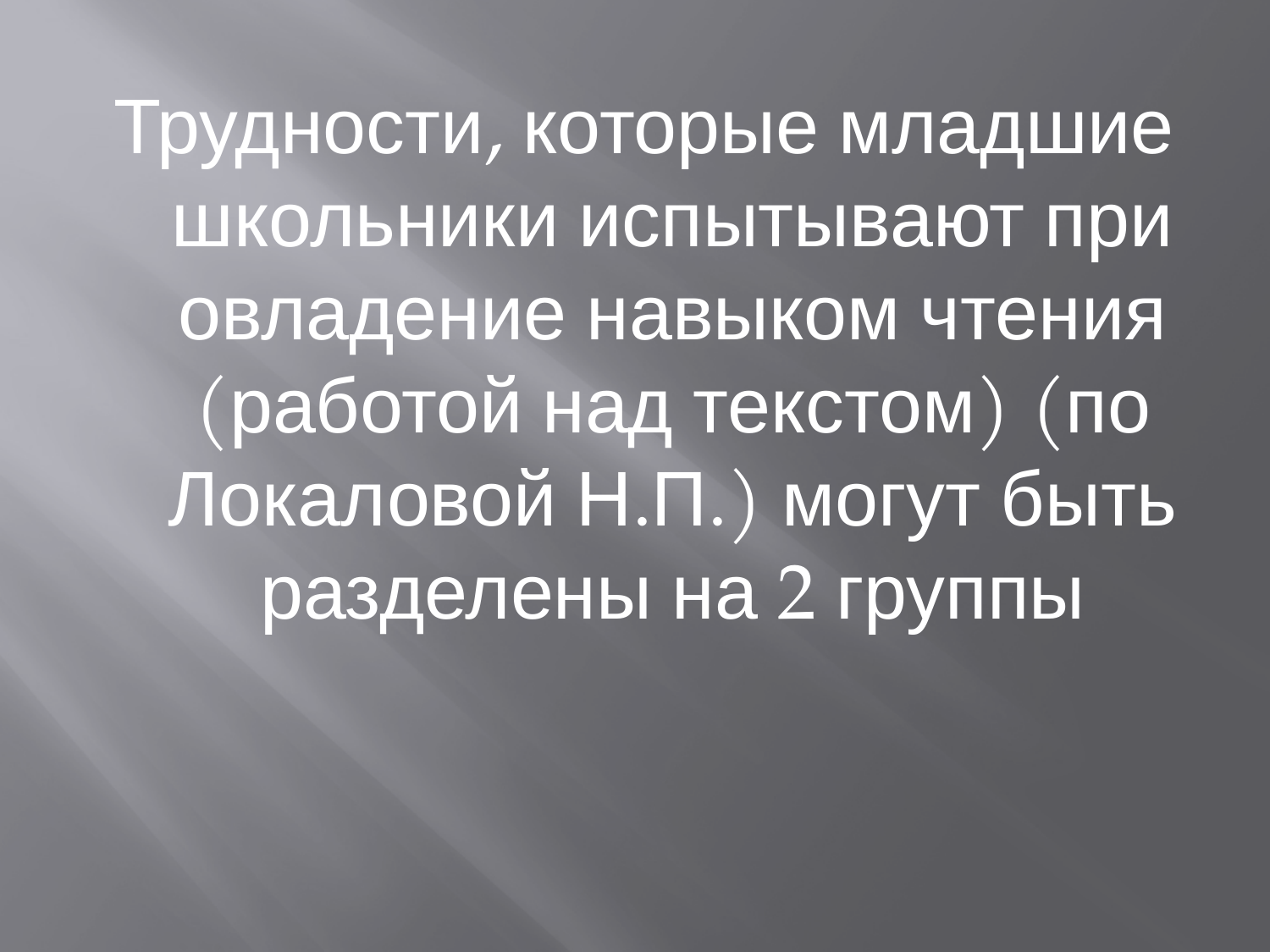

Трудности, которые младшие школьники испытывают при овладение навыком чтения (работой над текстом) (по Локаловой Н.П.) могут быть разделены на 2 группы